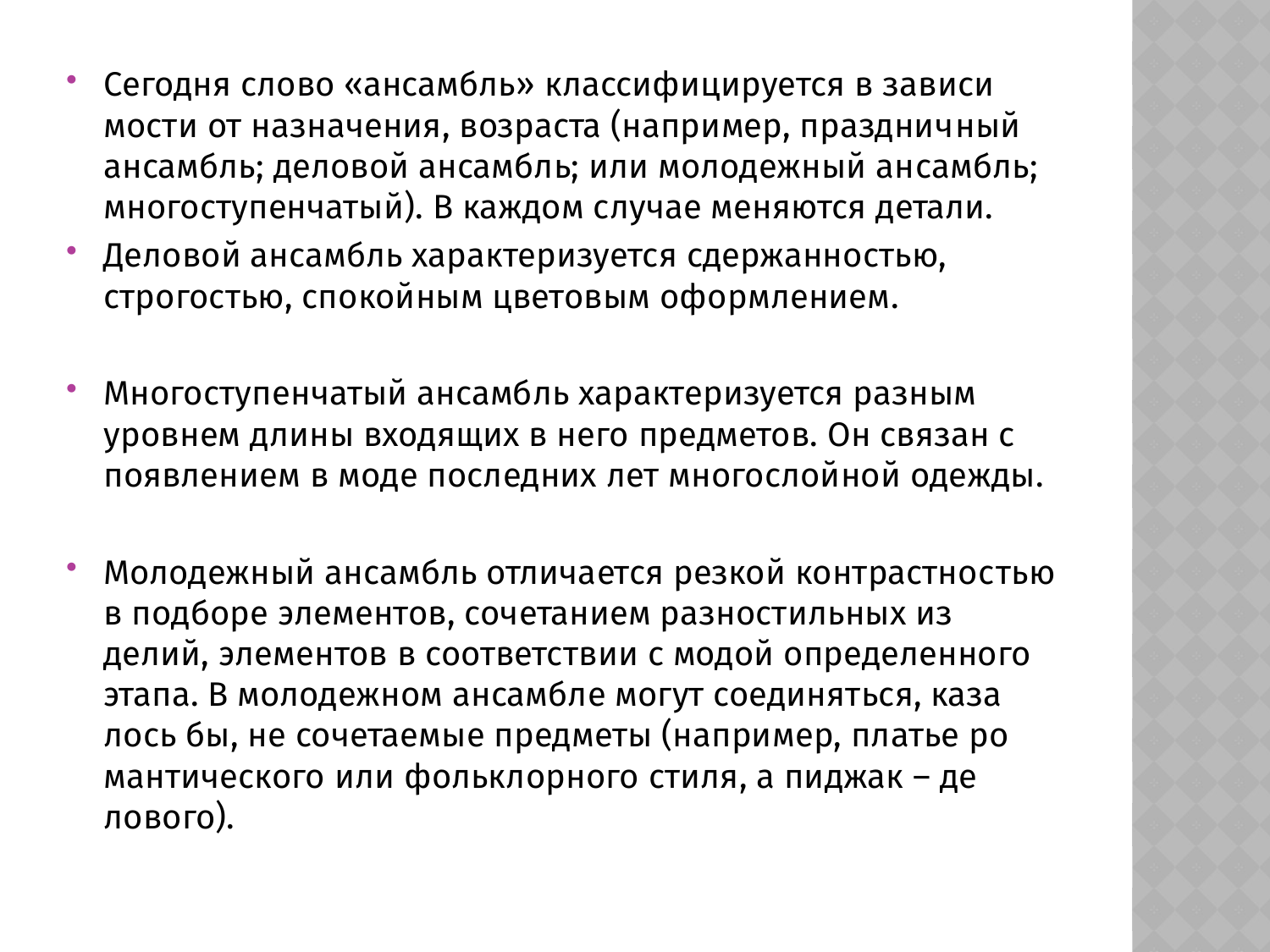

Сегодня слово «ансамбль» классифицируется в зависи­мости от назначения, возраста (например, празднич­ный ансамбль; деловой ансамбль; или молодежный ан­самбль; многоступенчатый). В каждом случае меняются детали.
Деловой ансамбль характеризуется сдержанностью, строгостью, спокойным цветовым оформлением.

Многоступенчатый ансамбль характеризуется разным уровнем длины входящих в него предметов. Он связан с появлением в моде последних лет многослойной одежды.

Молодежный ансамбль отличается резкой контрастнос­тью в подборе элементов, сочетанием разностильных из­делий, элементов в соответствии с модой определенного этапа. В молодежном ансамбле могут соединяться, каза­лось бы, не сочетаемые предметы (например, платье ро­мантического или фольклорного стиля, а пиджак – де­лового).